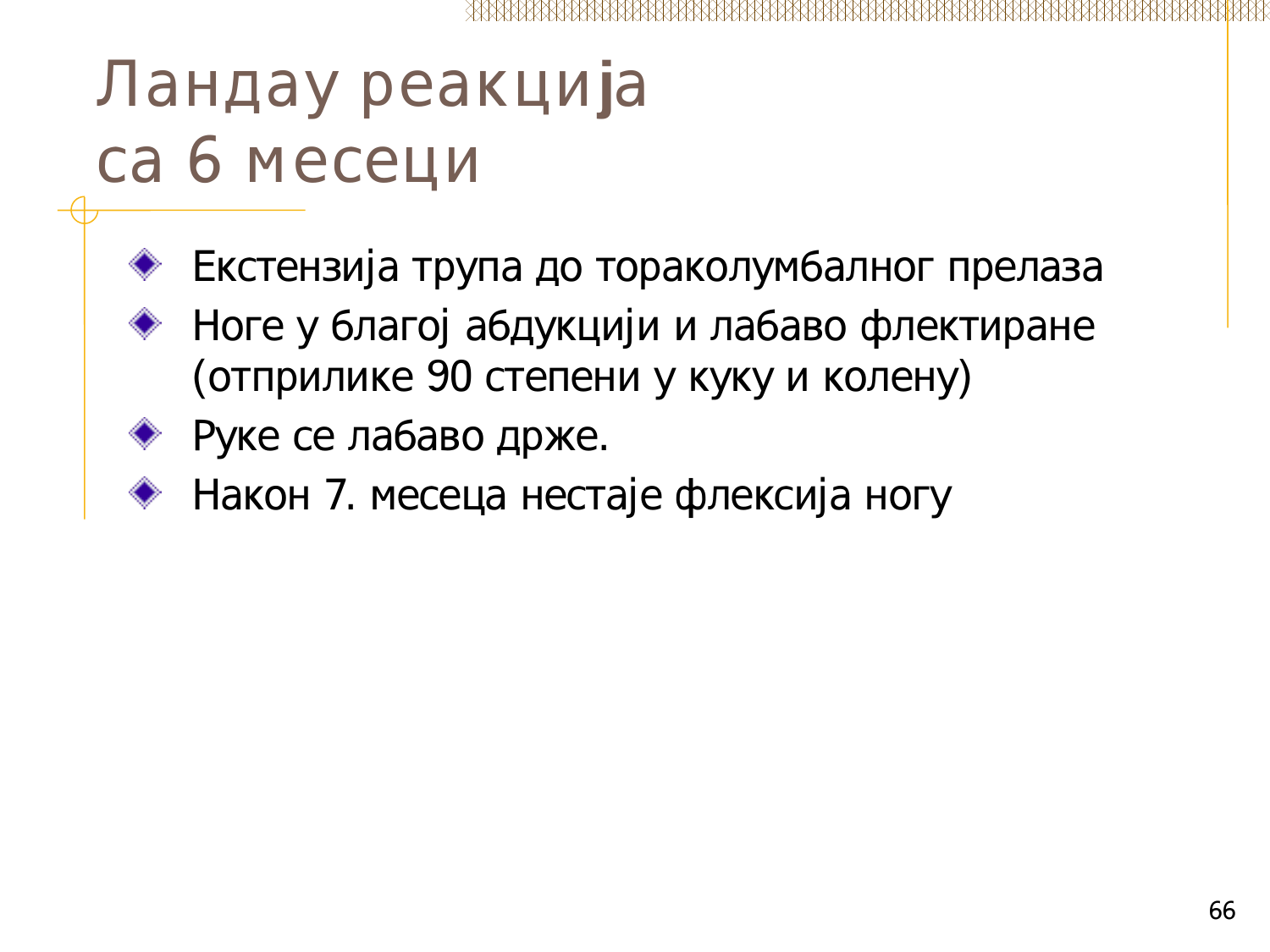

# Ландау реакција са 6 месеци
Екстензија трупа до тораколумбалног прелаза
Ноге у благој абдукцији и лабаво флектиране (отприлике 90 степени у куку и колену)
Руке се лабаво држе.
Након 7. месеца нестаје флексија ногу

66